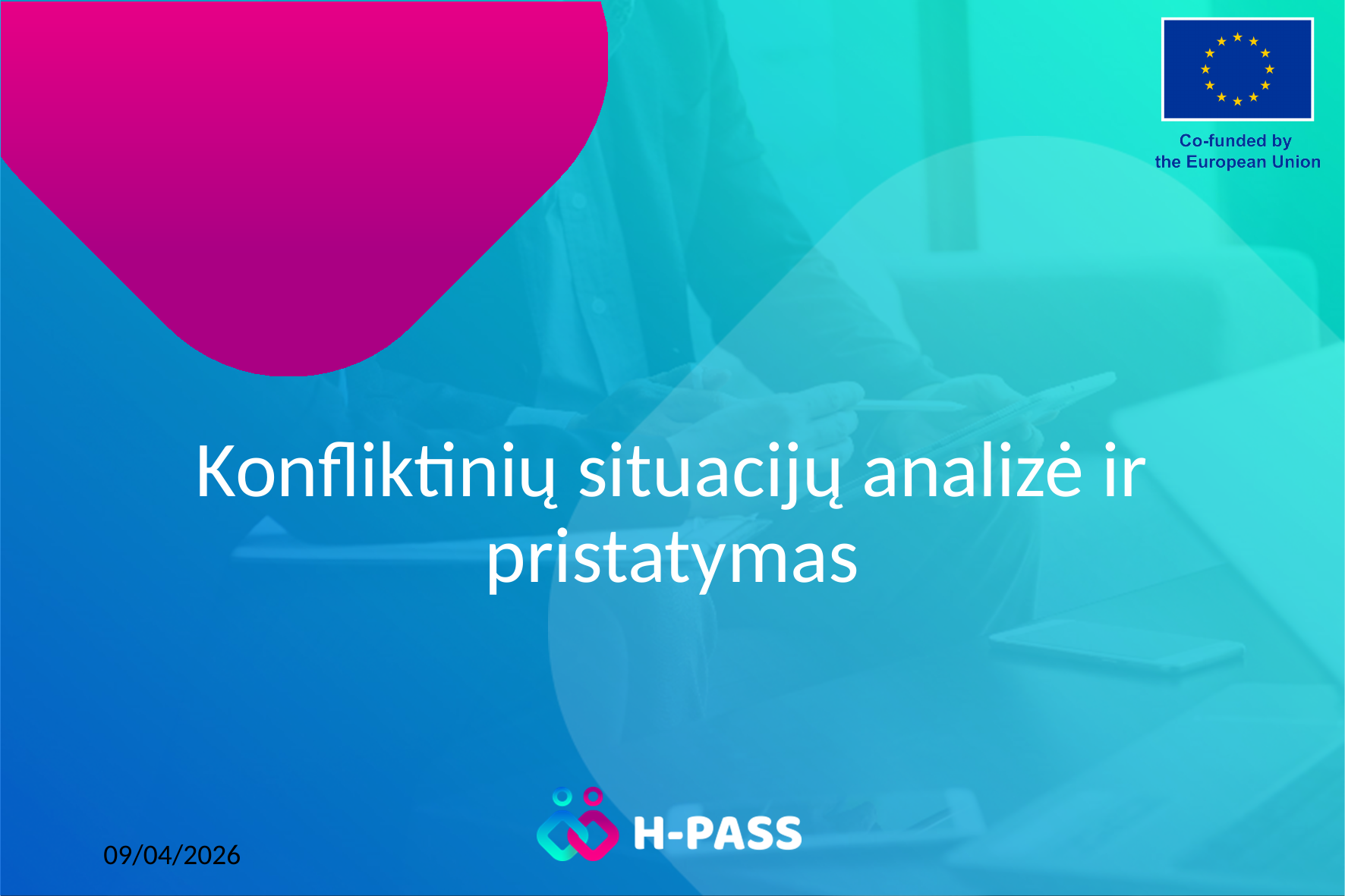

# Konfliktinių situacijų analizė ir pristatymas
09/04/2026